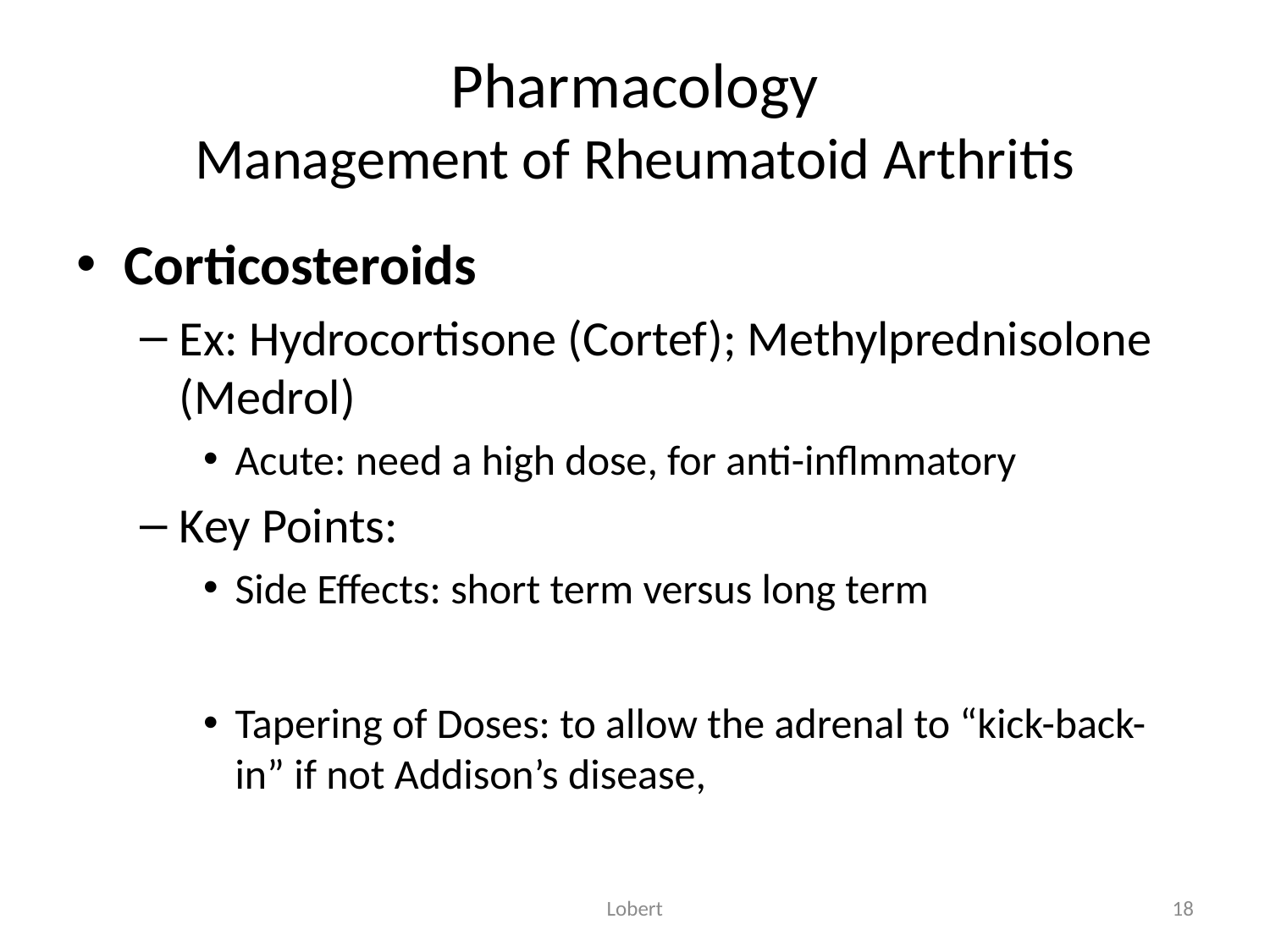

# Pharmacology Management of Rheumatoid Arthritis
Corticosteroids
Ex: Hydrocortisone (Cortef); Methylprednisolone (Medrol)
Acute: need a high dose, for anti-inflmmatory
Key Points:
Side Effects: short term versus long term

Tapering of Doses: to allow the adrenal to “kick-back-in” if not Addison’s disease,
Lobert
18